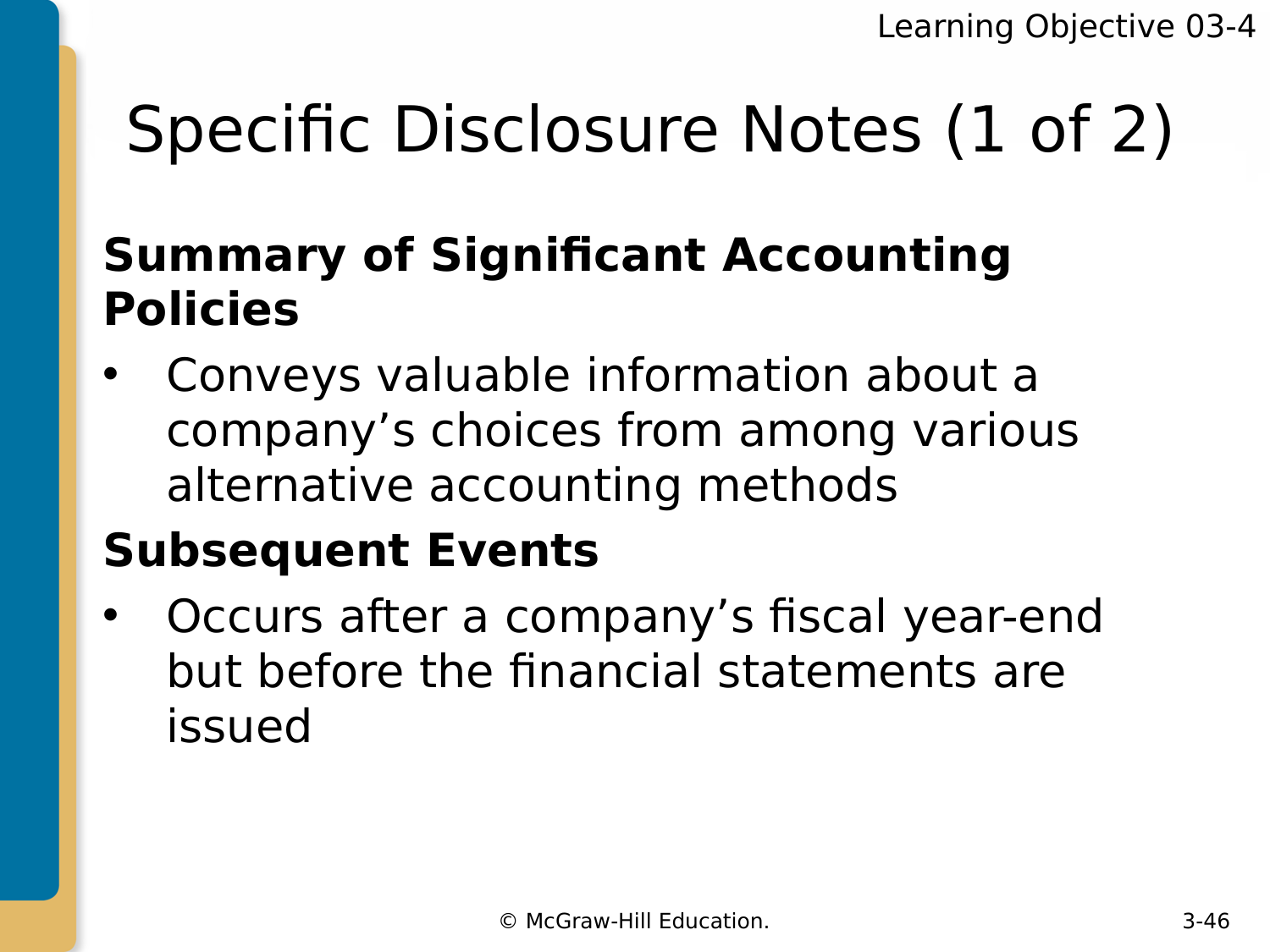

Learning Objective 03-4
# Specific Disclosure Notes (1 of 2)
Summary of Significant Accounting Policies
Conveys valuable information about a company’s choices from among various alternative accounting methods
Subsequent Events
Occurs after a company’s fiscal year-end but before the financial statements are issued